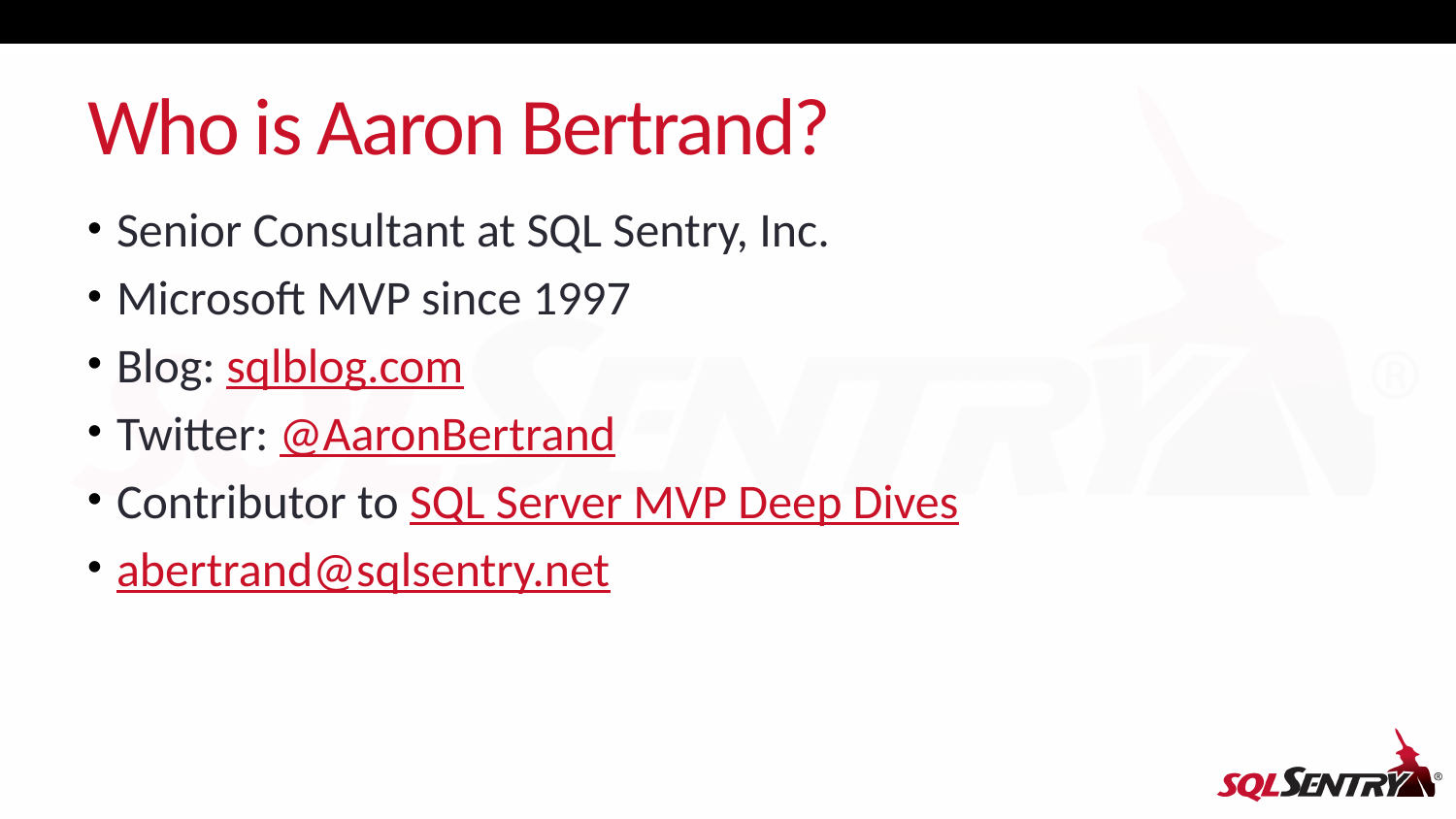

# Who is Aaron Bertrand?
Senior Consultant at SQL Sentry, Inc.
Microsoft MVP since 1997
Blog: sqlblog.com
Twitter: @AaronBertrand
Contributor to SQL Server MVP Deep Dives
abertrand@sqlsentry.net